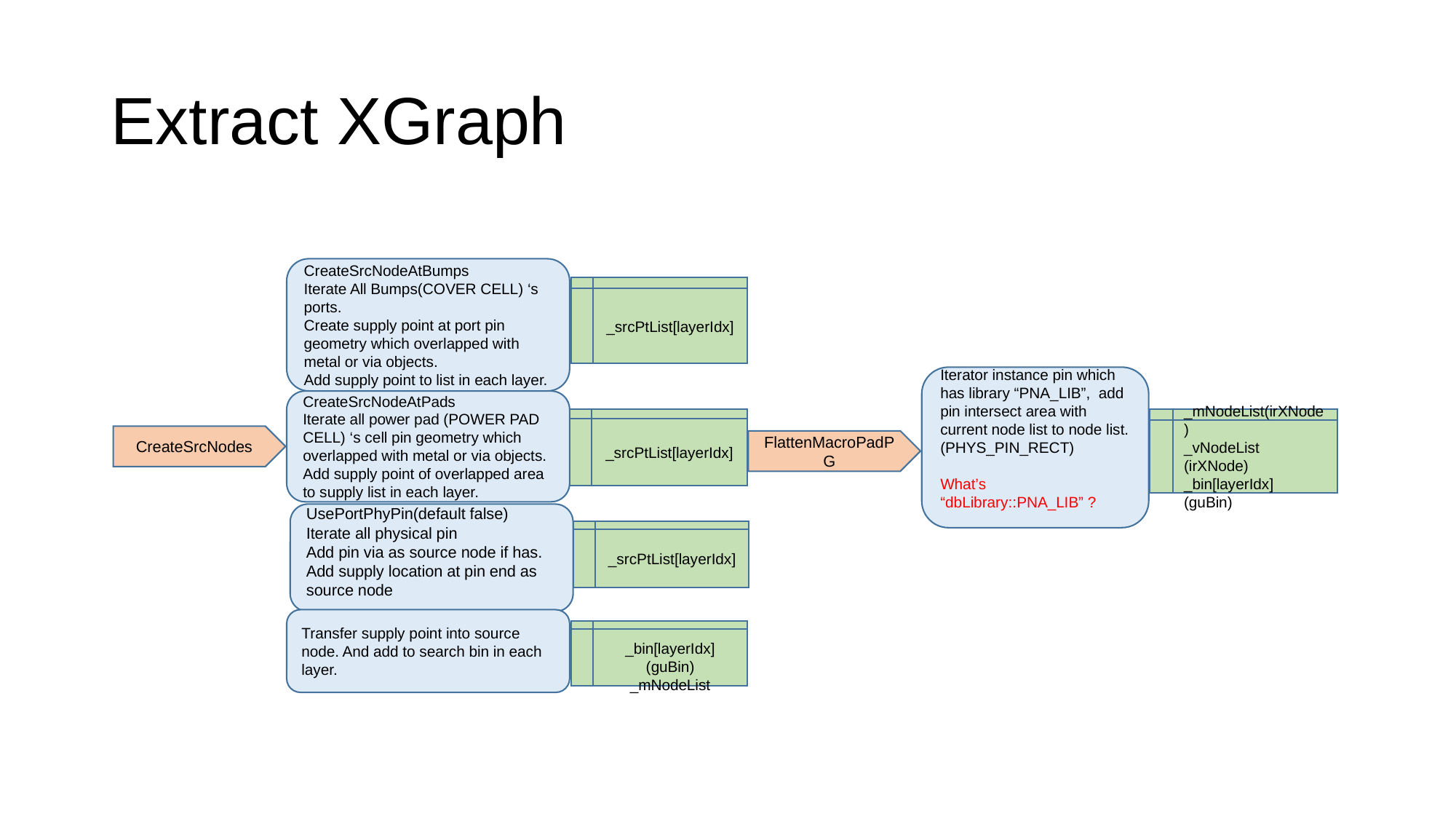

# Extract XGraph

CreateSrcNodeAtBumps
Iterate All Bumps(COVER CELL) ‘s ports.
Create supply point at port pin geometry which overlapped with metal or via objects.
Add supply point to list in each layer.
_srcPtList[layerIdx]
Iterator instance pin which has library “PNA_LIB”,  add pin intersect area with current node list to node list.(PHYS_PIN_RECT)

What’s “dbLibrary::PNA_LIB” ?

CreateSrcNodeAtPads
Iterate all power pad (POWER PAD CELL) ‘s cell pin geometry which overlapped with metal or via objects.
Add supply point of overlapped area to supply list in each layer.
_srcPtList[layerIdx]
_mNodeList(irXNode)
_vNodeList (irXNode)
_bin[layerIdx] (guBin)
CreateSrcNodes
FlattenMacroPadPG

UsePortPhyPin(default false)
Iterate all physical pin
Add pin via as source node if has.
Add supply location at pin end as source node

_srcPtList[layerIdx]
Transfer supply point into source node. And add to search bin in each layer.

_bin[layerIdx] (guBin)
_mNodeList